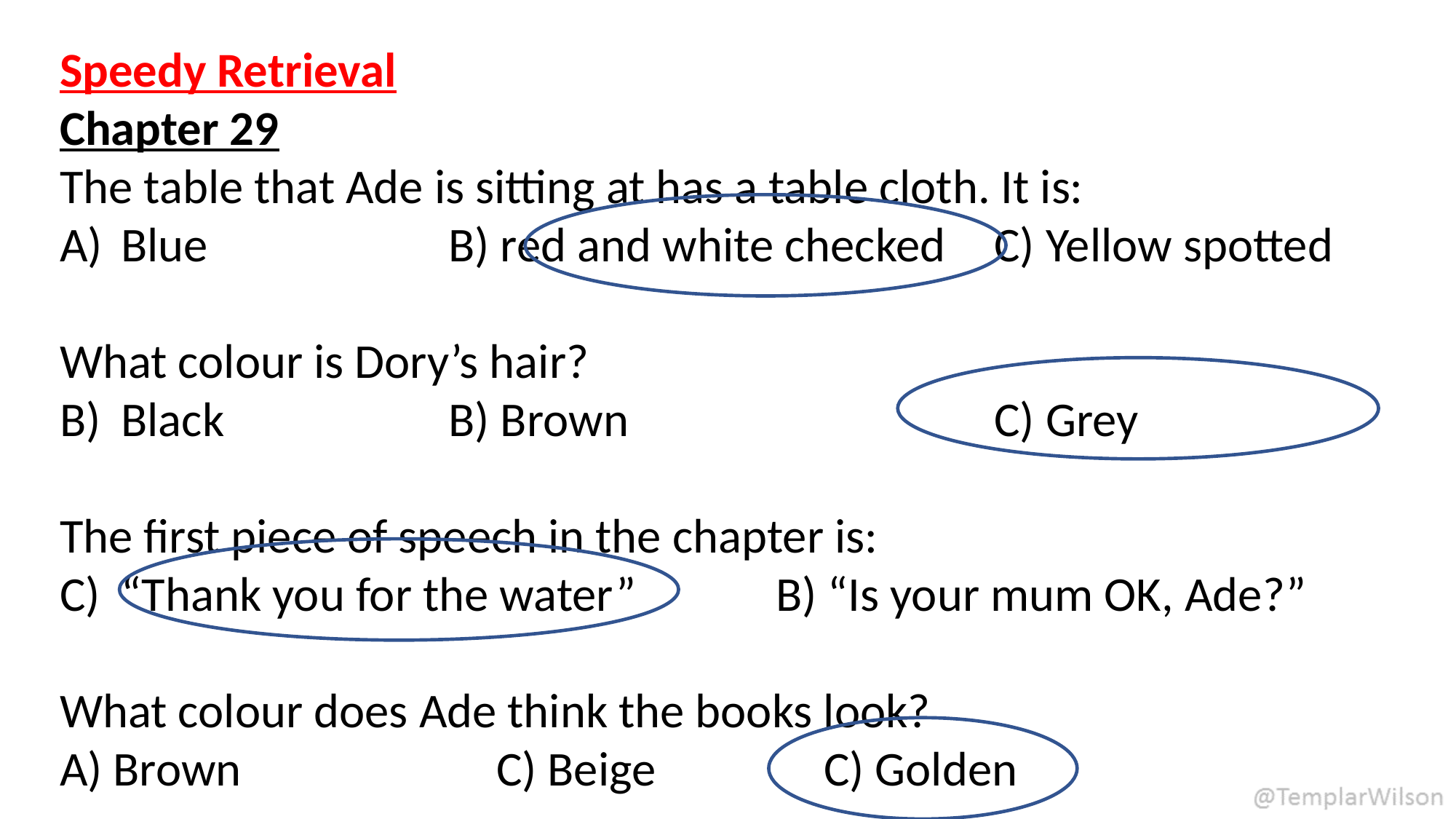

Speedy Retrieval
Chapter 29
The table that Ade is sitting at has a table cloth. It is:
Blue			B) red and white checked	C) Yellow spotted

What colour is Dory’s hair?
Black			B) Brown				C) Grey

The first piece of speech in the chapter is:
“Thank you for the water”		B) “Is your mum OK, Ade?”

What colour does Ade think the books look?
A) Brown			C) Beige		C) Golden